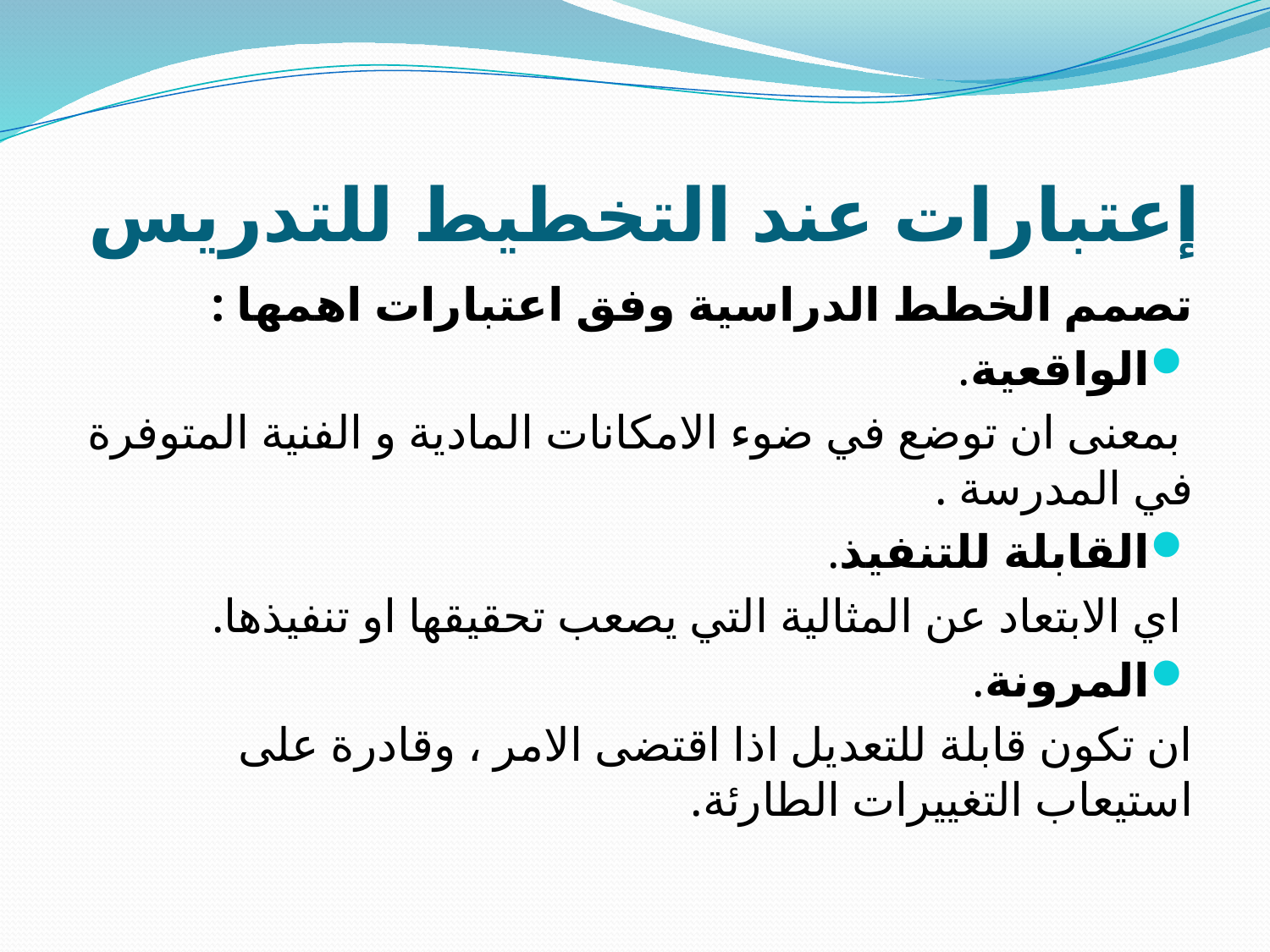

# إعتبارات عند التخطيط للتدريس
تصمم الخطط الدراسية وفق اعتبارات اهمها :
الواقعية.
 بمعنى ان توضع في ضوء الامكانات المادية و الفنية المتوفرة في المدرسة .
القابلة للتنفيذ.
 اي الابتعاد عن المثالية التي يصعب تحقيقها او تنفيذها.
المرونة.
ان تكون قابلة للتعديل اذا اقتضى الامر ، وقادرة على استيعاب التغييرات الطارئة.